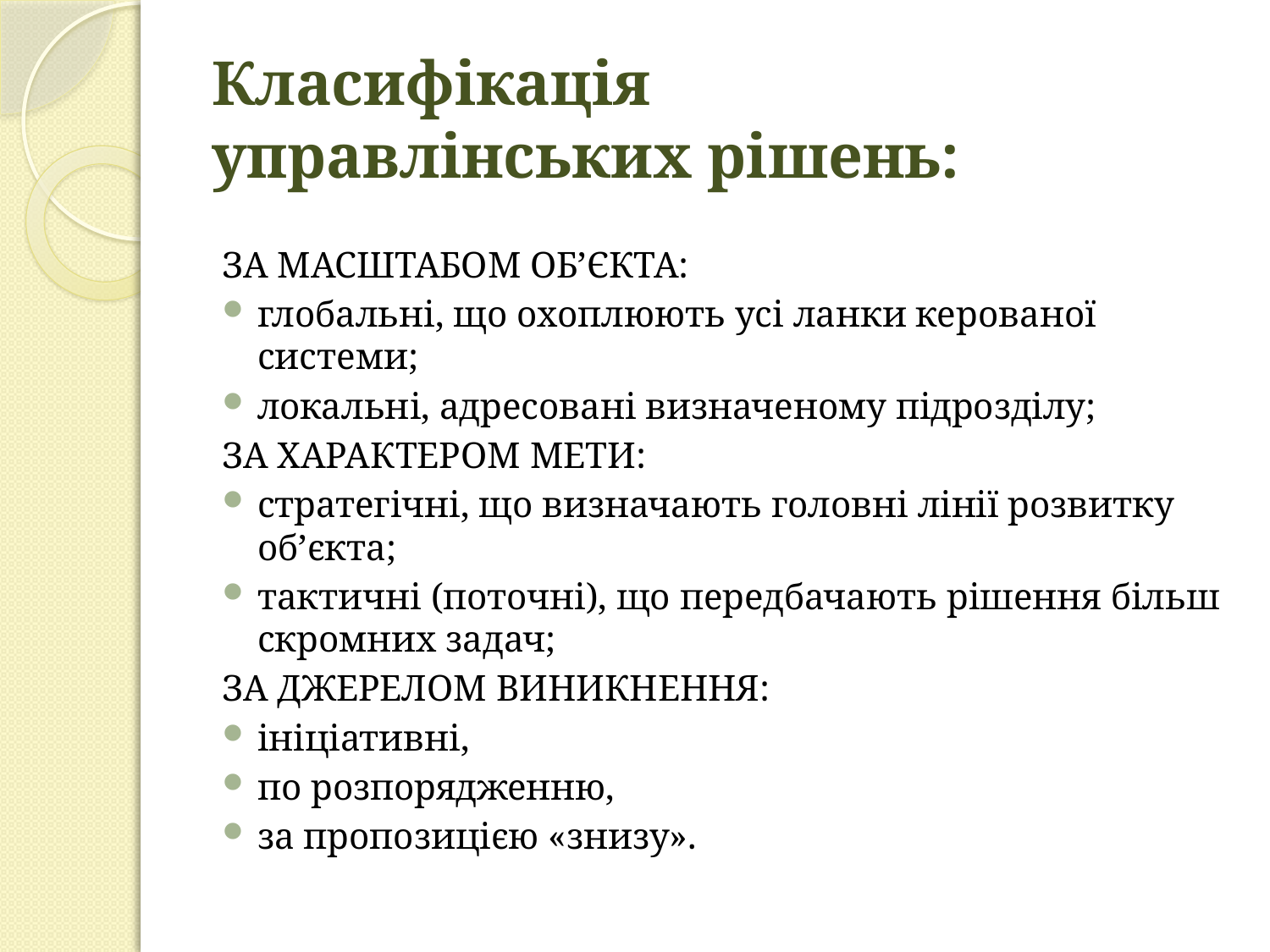

# Класифікація управлінських рішень:
ЗА МАСШТАБОМ ОБ’ЄКТА:
глобальні, що охоплюють усі ланки керованої системи;
локальні, адресовані визначеному підрозділу;
ЗА ХАРАКТЕРОМ МЕТИ:
стратегічні, що визначають головні лінії розвитку об’єкта;
тактичні (поточні), що передбачають рішення більш скромних задач;
ЗА ДЖЕРЕЛОМ ВИНИКНЕННЯ:
ініціативні,
по розпорядженню,
за пропозицією «знизу».